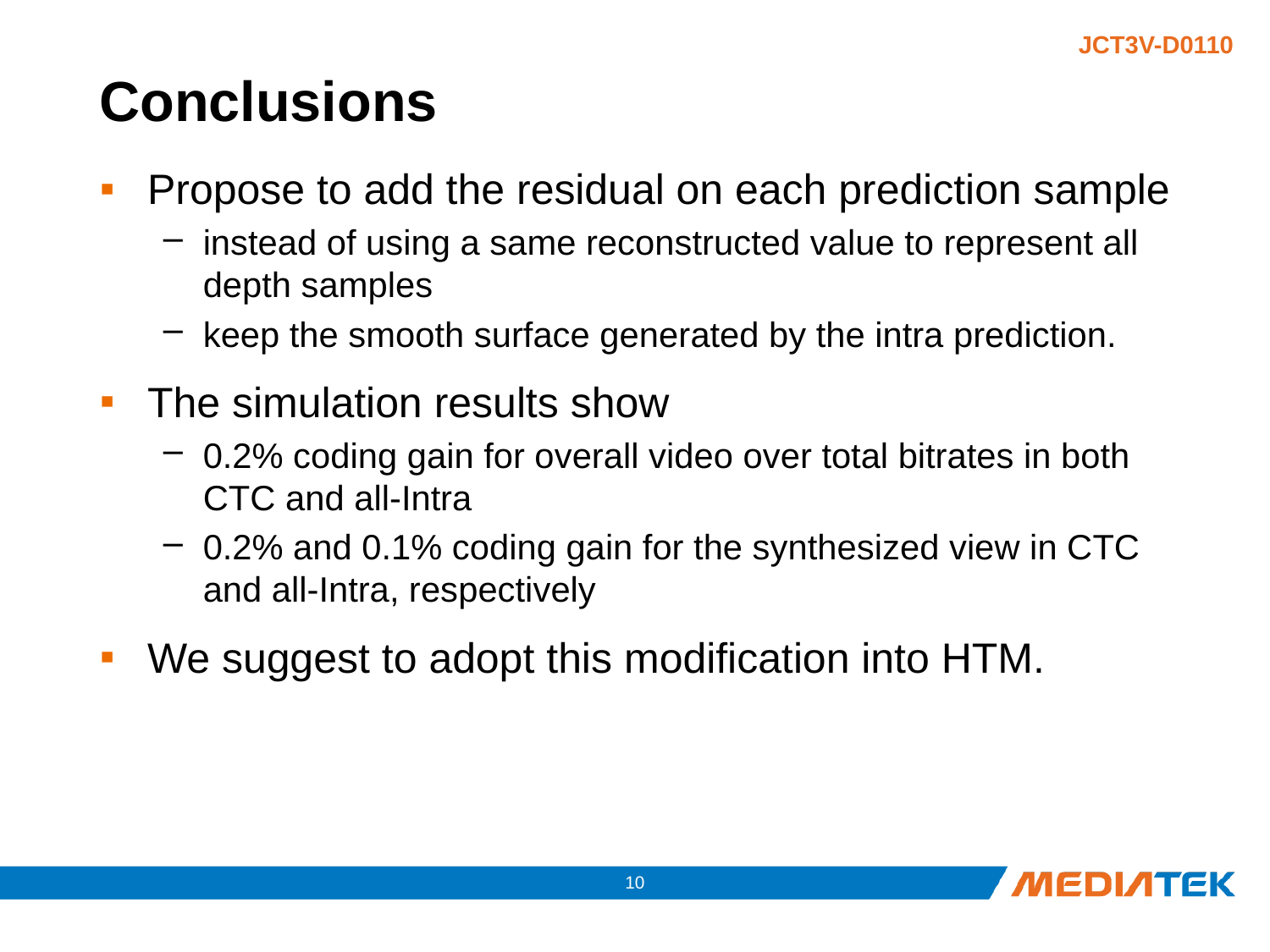

# Conclusions
Propose to add the residual on each prediction sample
instead of using a same reconstructed value to represent all depth samples
keep the smooth surface generated by the intra prediction.
The simulation results show
0.2% coding gain for overall video over total bitrates in both CTC and all-Intra
0.2% and 0.1% coding gain for the synthesized view in CTC and all-Intra, respectively
We suggest to adopt this modification into HTM.

10